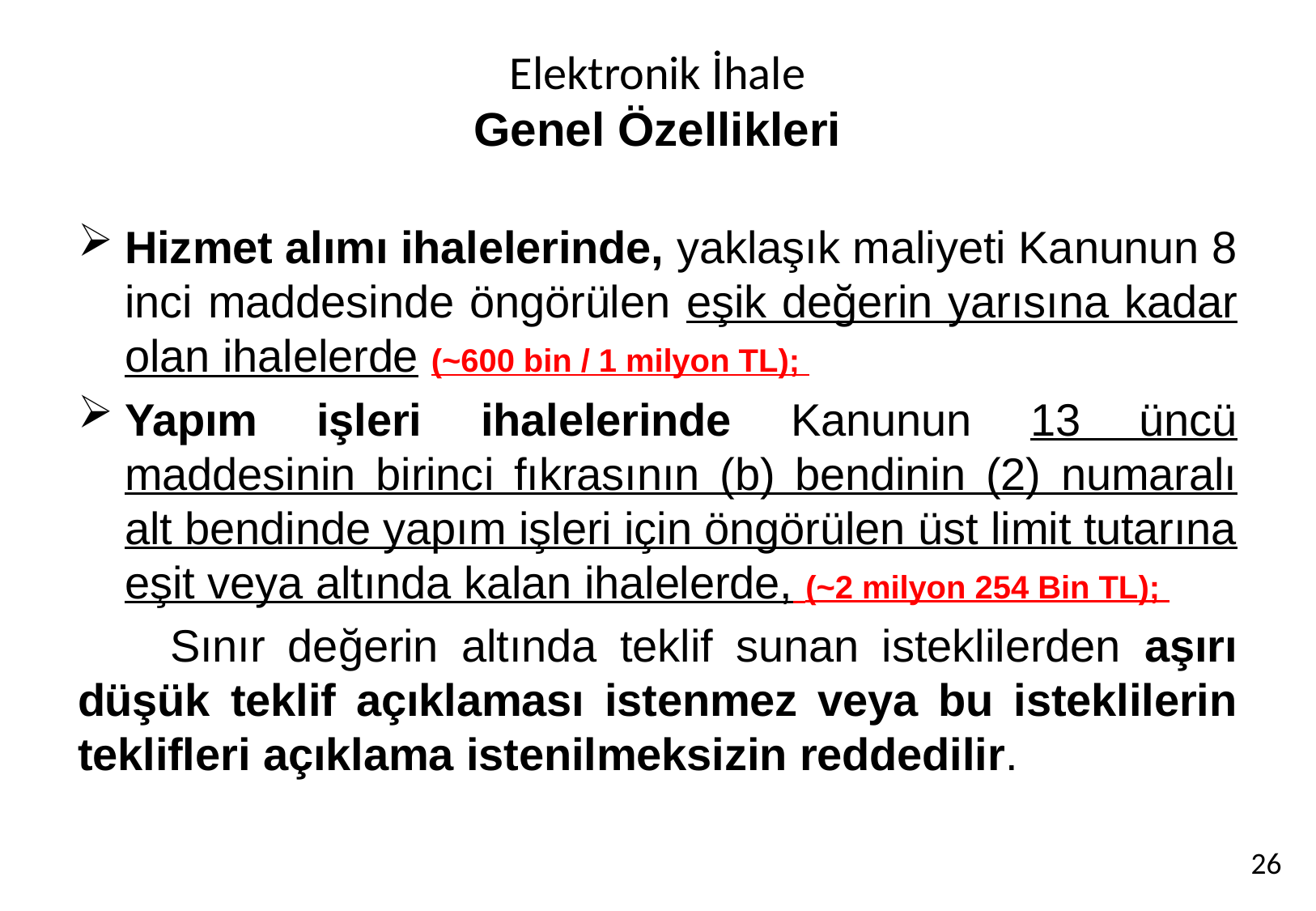

# Elektronik İhale Genel Özellikleri
Hizmet alımı ihalelerinde, yaklaşık maliyeti Kanunun 8 inci maddesinde öngörülen eşik değerin yarısına kadar olan ihalelerde (~600 bin / 1 milyon TL);
Yapım işleri ihalelerinde Kanunun 13 üncü maddesinin birinci fıkrasının (b) bendinin (2) numaralı alt bendinde yapım işleri için öngörülen üst limit tutarına eşit veya altında kalan ihalelerde, (~2 milyon 254 Bin TL);
    Sınır değerin altında teklif sunan isteklilerden aşırı düşük teklif açıklaması istenmez veya bu isteklilerin teklifleri açıklama istenilmeksizin reddedilir.

26